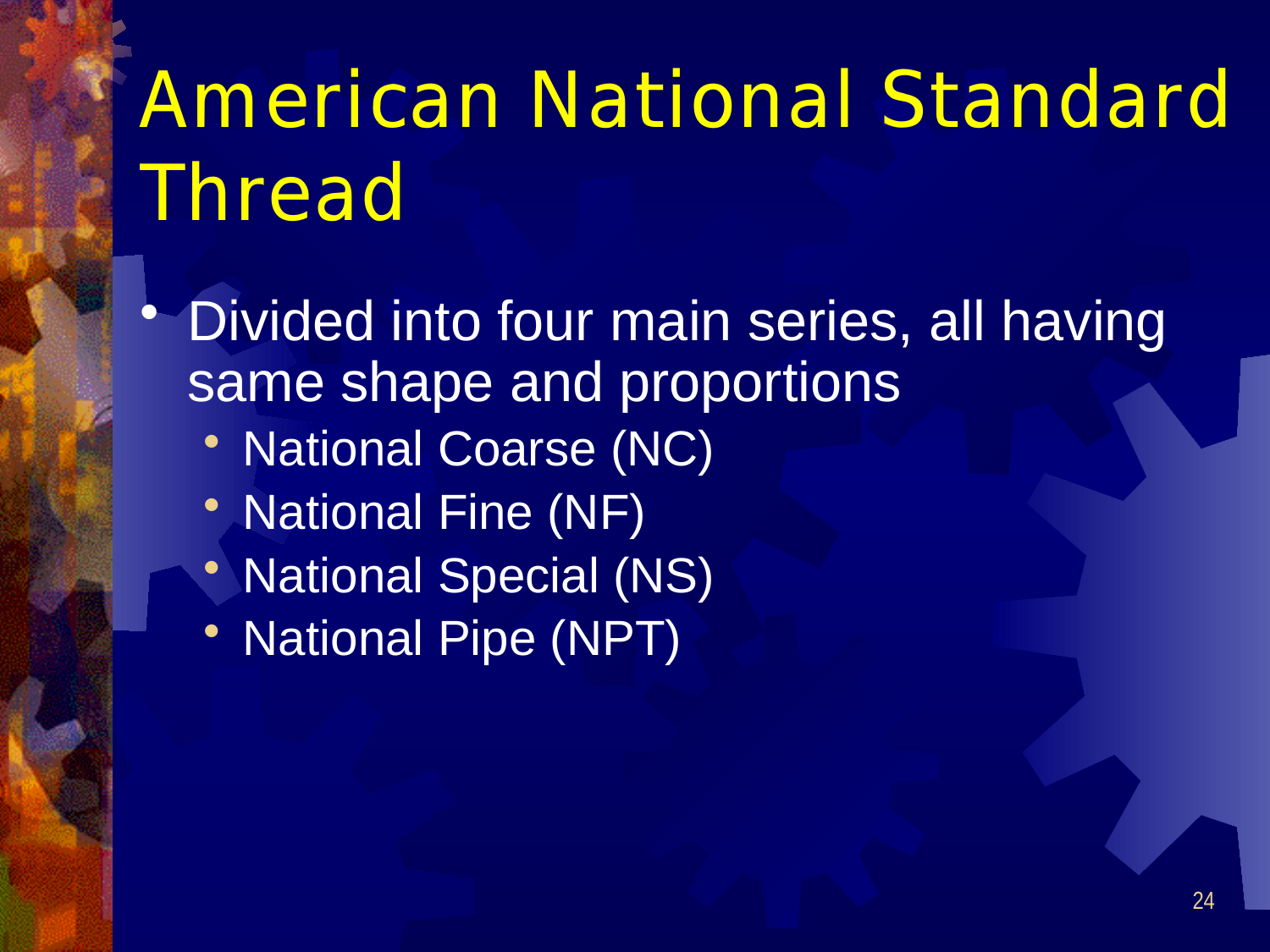

# American National Standard Thread
Divided into four main series, all having same shape and proportions
National Coarse (NC)
National Fine (NF)
National Special (NS)
National Pipe (NPT)
24